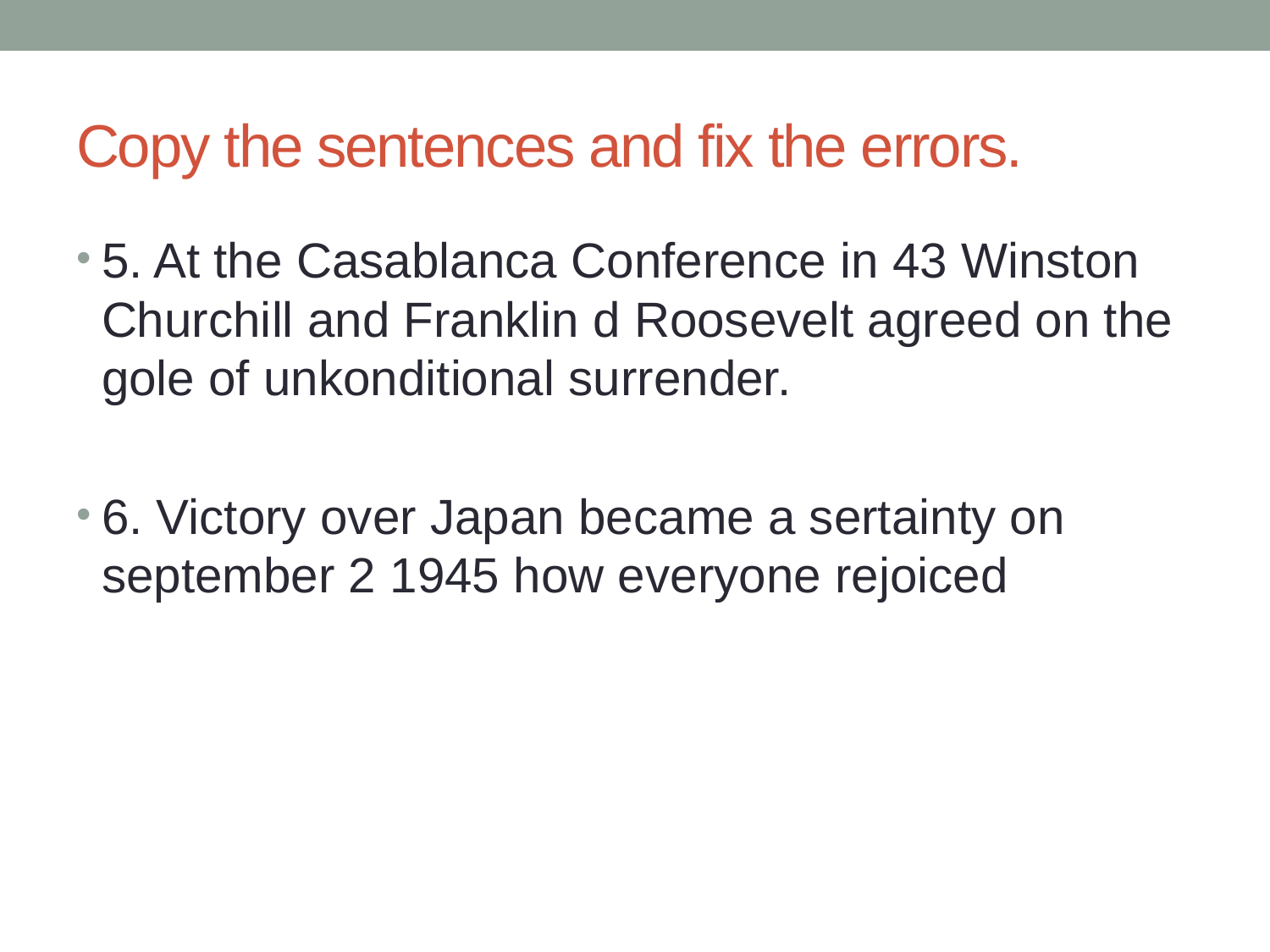

# Copy the sentences and fix the errors.
5. At the Casablanca Conference in 43 Winston Churchill and Franklin d Roosevelt agreed on the gole of unkonditional surrender.

6. Victory over Japan became a sertainty on september 2 1945 how everyone rejoiced